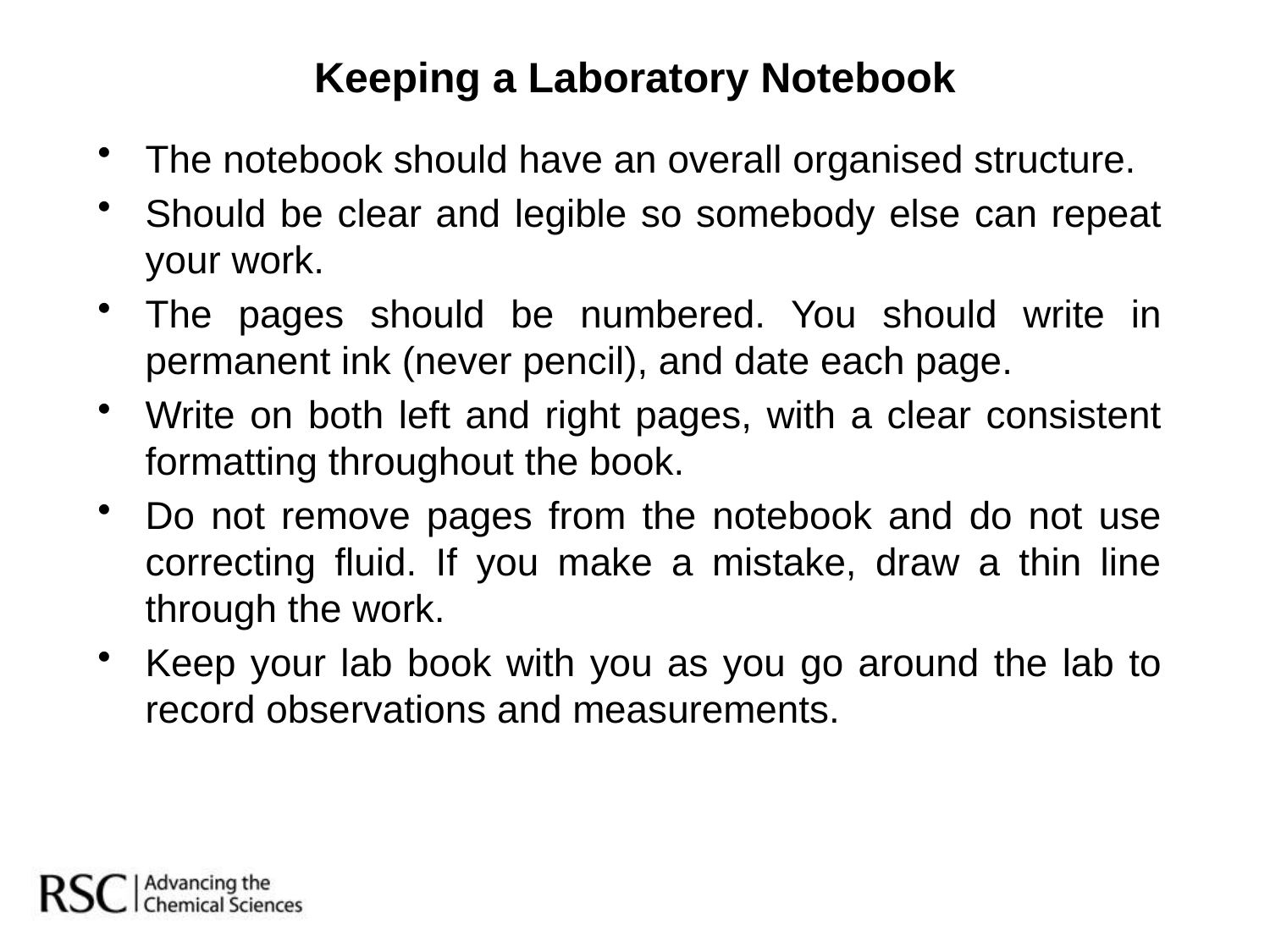

# Keeping a Laboratory Notebook
The notebook should have an overall organised structure.
Should be clear and legible so somebody else can repeat your work.
The pages should be numbered. You should write in permanent ink (never pencil), and date each page.
Write on both left and right pages, with a clear consistent formatting throughout the book.
Do not remove pages from the notebook and do not use correcting fluid. If you make a mistake, draw a thin line through the work.
Keep your lab book with you as you go around the lab to record observations and measurements.